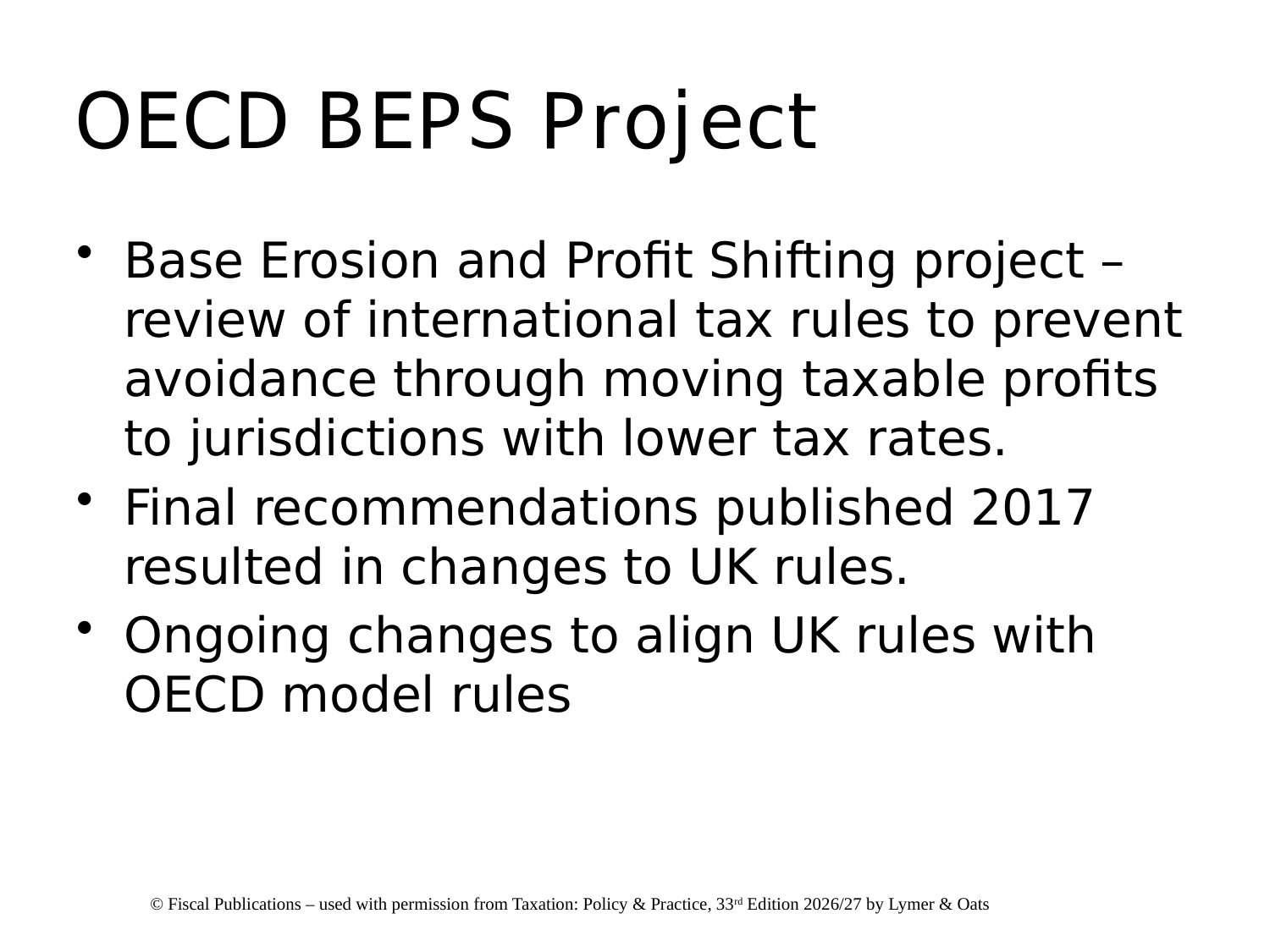

# OECD BEPS Project
Base Erosion and Profit Shifting project – review of international tax rules to prevent avoidance through moving taxable profits to jurisdictions with lower tax rates.
Final recommendations published 2017 resulted in changes to UK rules.
Ongoing changes to align UK rules with OECD model rules